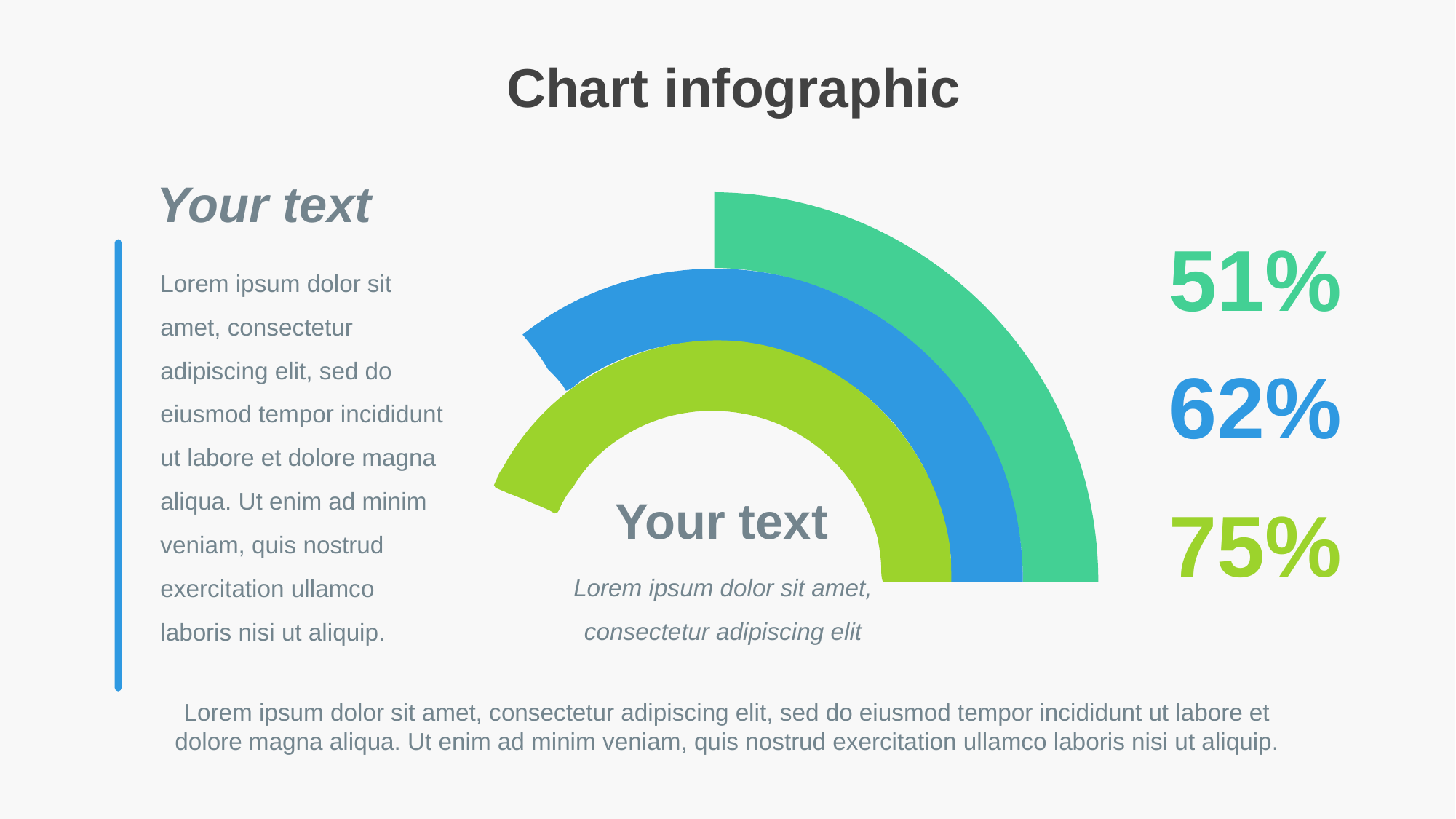

Chart infographic
Your text

51%

Lorem ipsum dolor sit amet, consectetur adipiscing elit, sed do eiusmod tempor incididunt ut labore et dolore magna aliqua. Ut enim ad minim veniam, quis nostrud exercitation ullamco laboris nisi ut aliquip.

62%
Your text
75%
Lorem ipsum dolor sit amet, consectetur adipiscing elit
Lorem ipsum dolor sit amet, consectetur adipiscing elit, sed do eiusmod tempor incididunt ut labore et dolore magna aliqua. Ut enim ad minim veniam, quis nostrud exercitation ullamco laboris nisi ut aliquip.